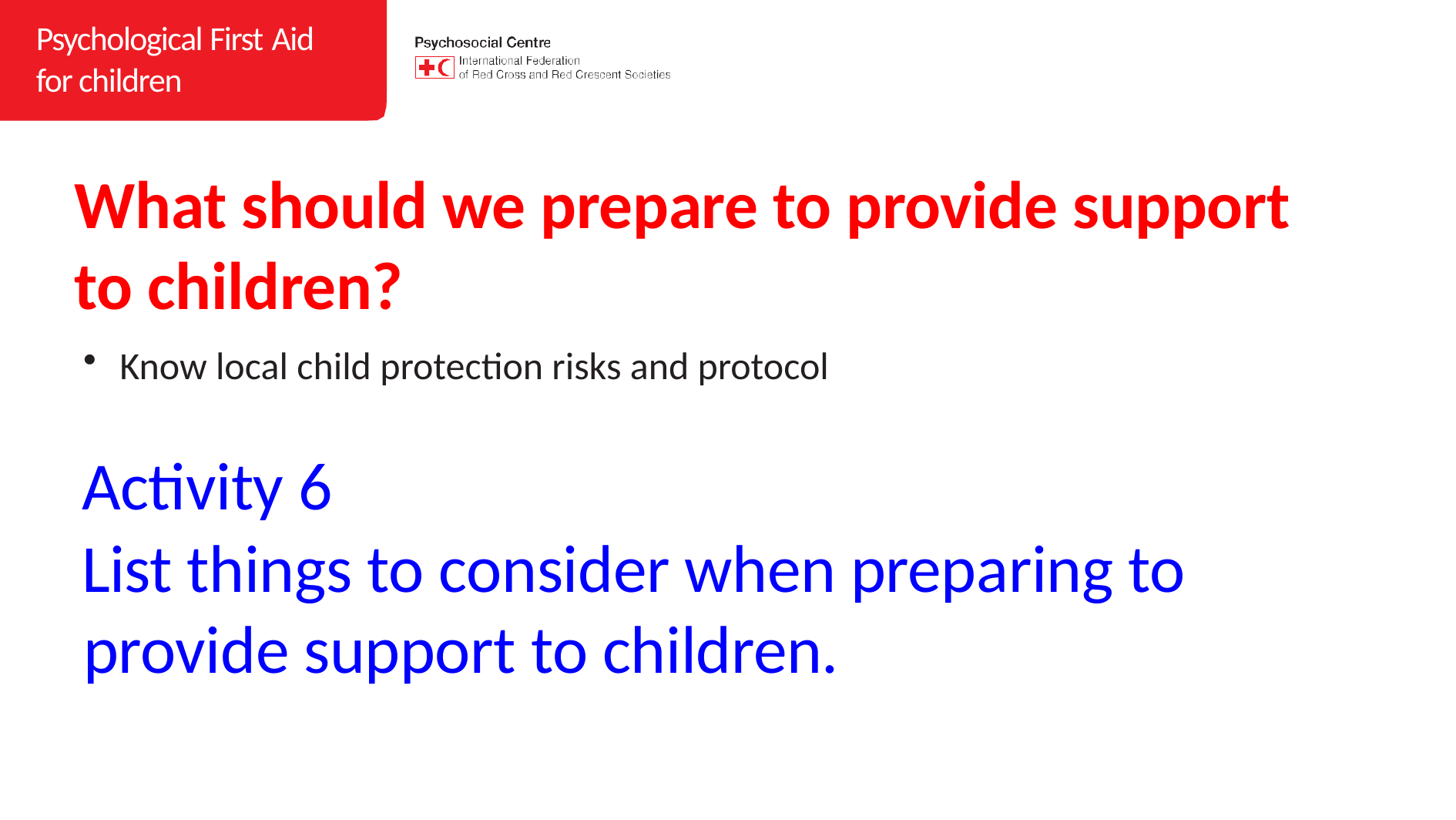

# What should we prepare to provide support to children?
Know local child protection risks and protocol

Activity 6
List things to consider when preparing to provide support to children.
SYRIAN ARAB RED CRESCENT